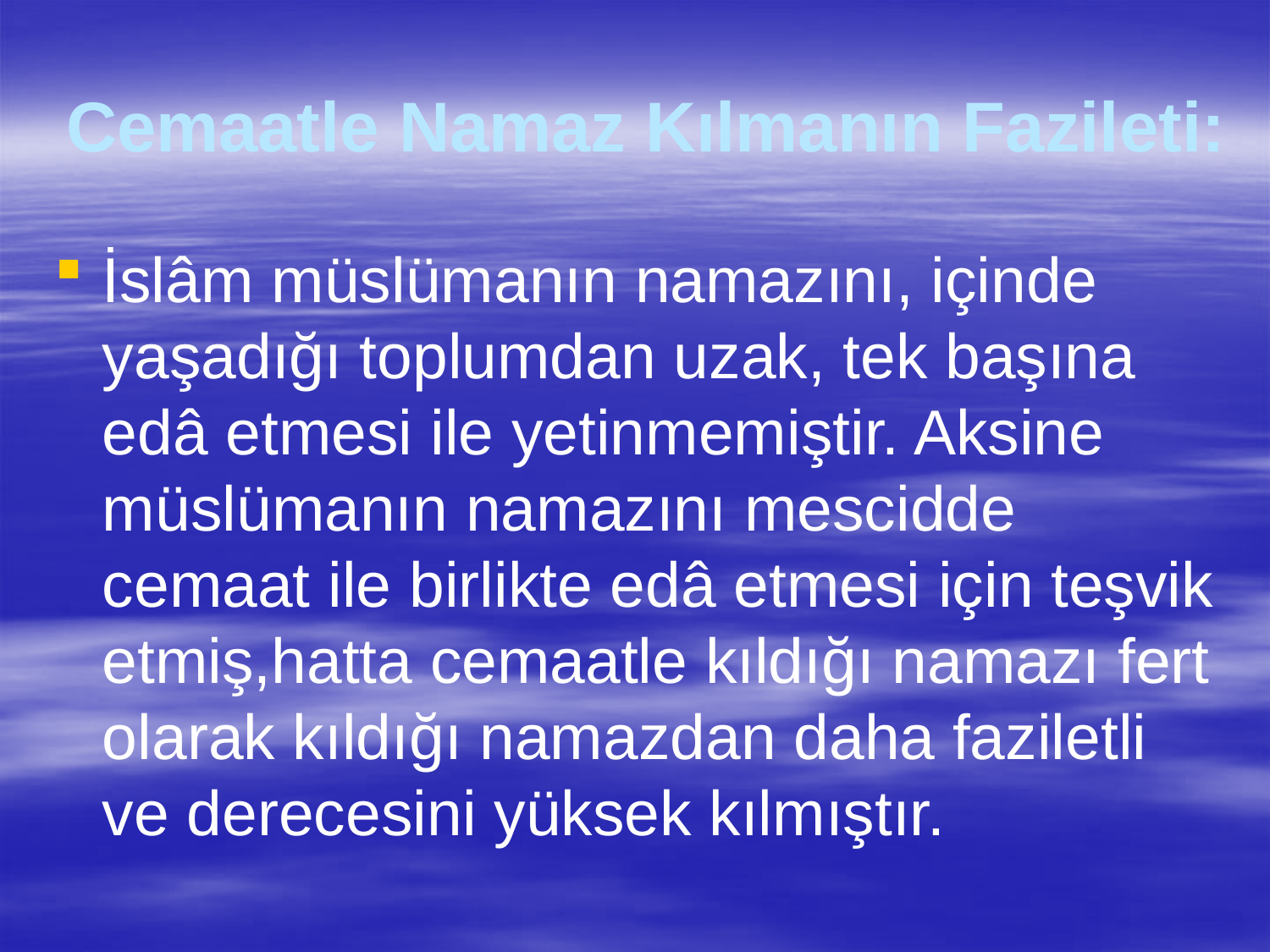

# Cemaatle Namaz Kılmanın Fazileti:
İslâm müslümanın namazını, içinde yaşadığı toplumdan uzak, tek başına edâ etmesi ile yetinmemiştir. Aksine müslümanın namazını mescidde cemaat ile birlikte edâ etmesi için teşvik etmiş,hatta cemaatle kıldığı namazı fert olarak kıldığı namazdan daha faziletli ve derecesini yüksek kılmıştır.